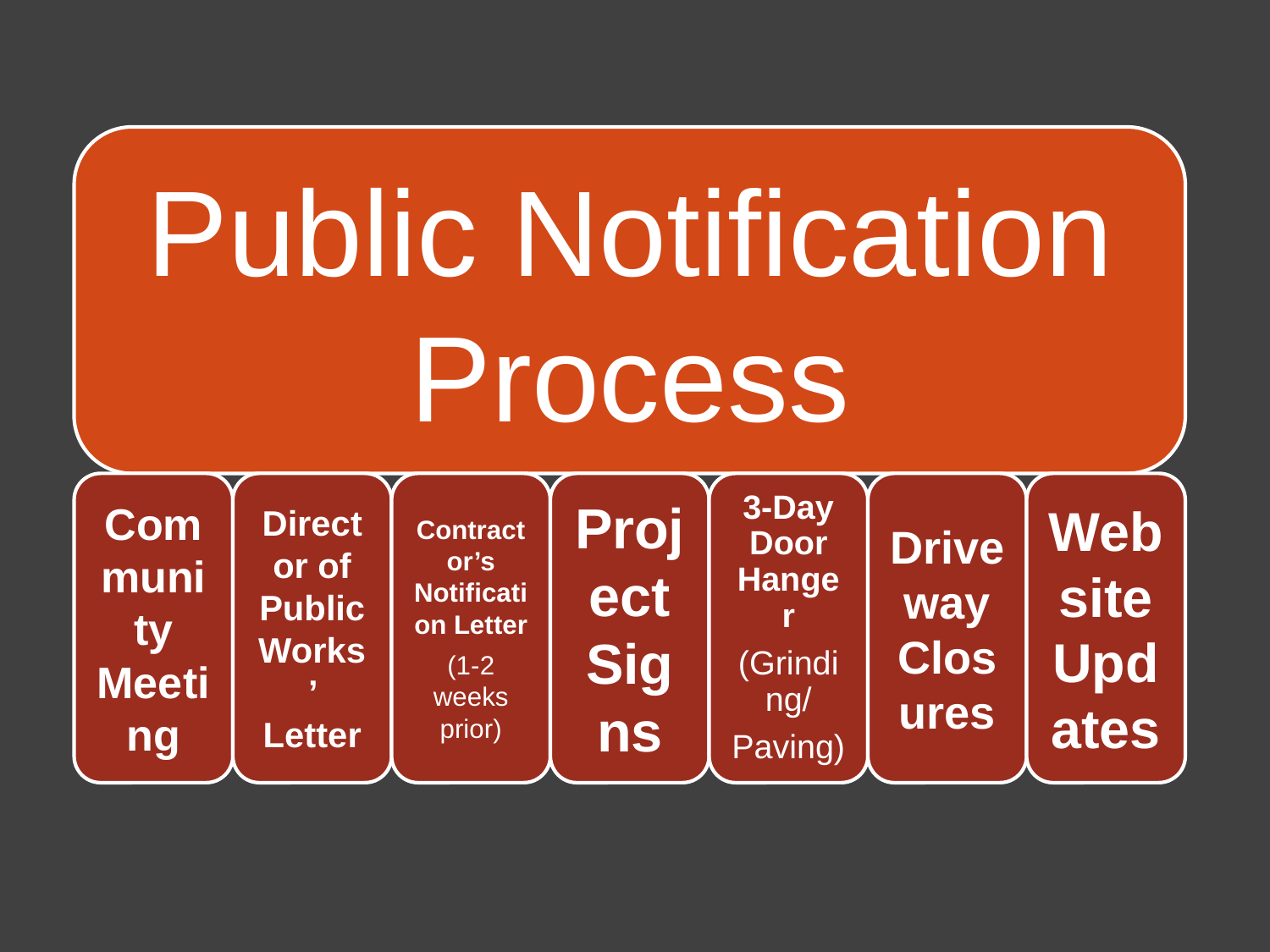

Public Notification Process
Community Meeting
Contractor’s Notification Letter
(1-2 weeks prior)
Project Signs
3-Day Door Hanger
(Grinding/
Paving)
Director of Public Works’ Letter